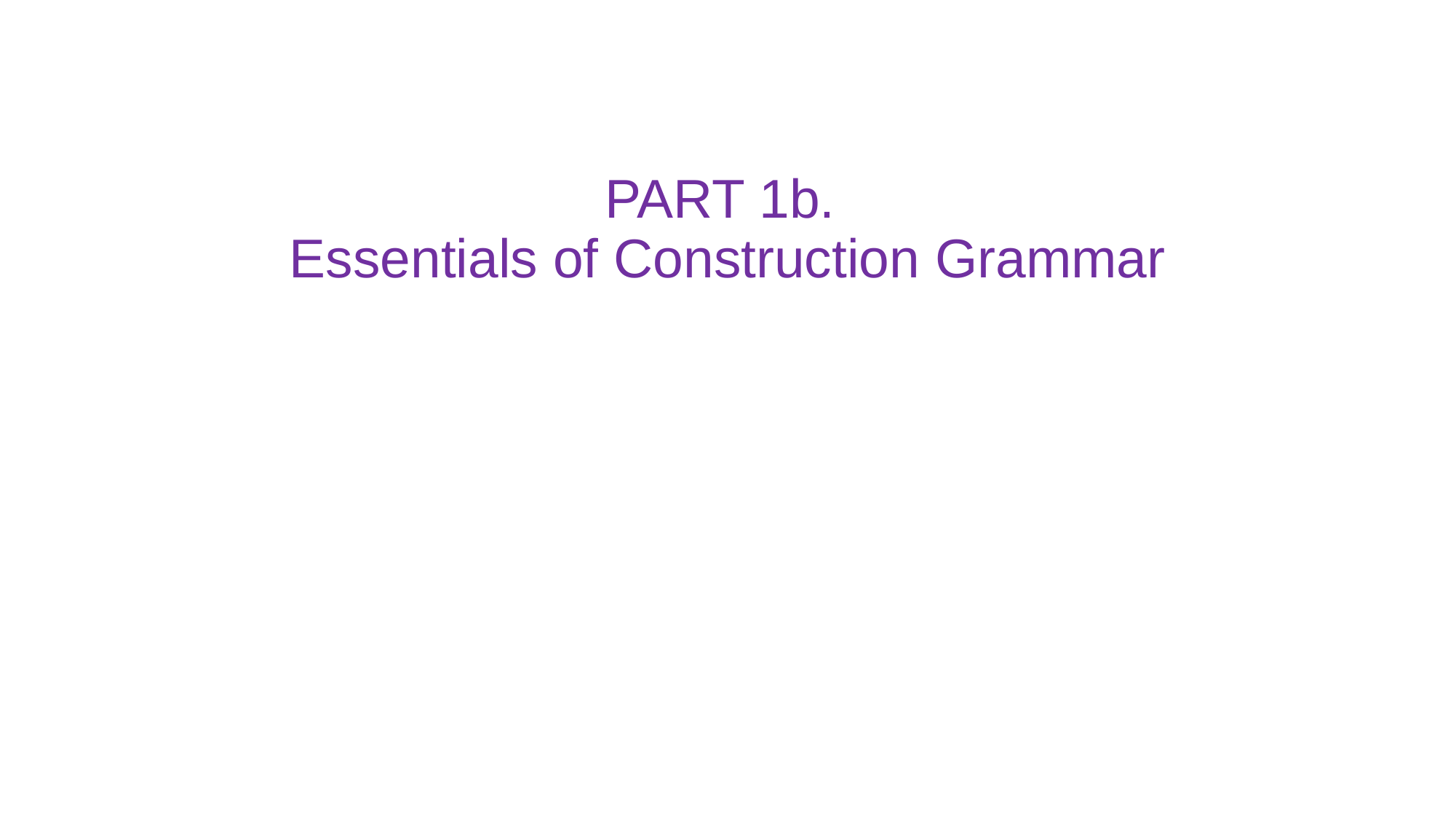

# PART 1b. Essentials of Construction Grammar